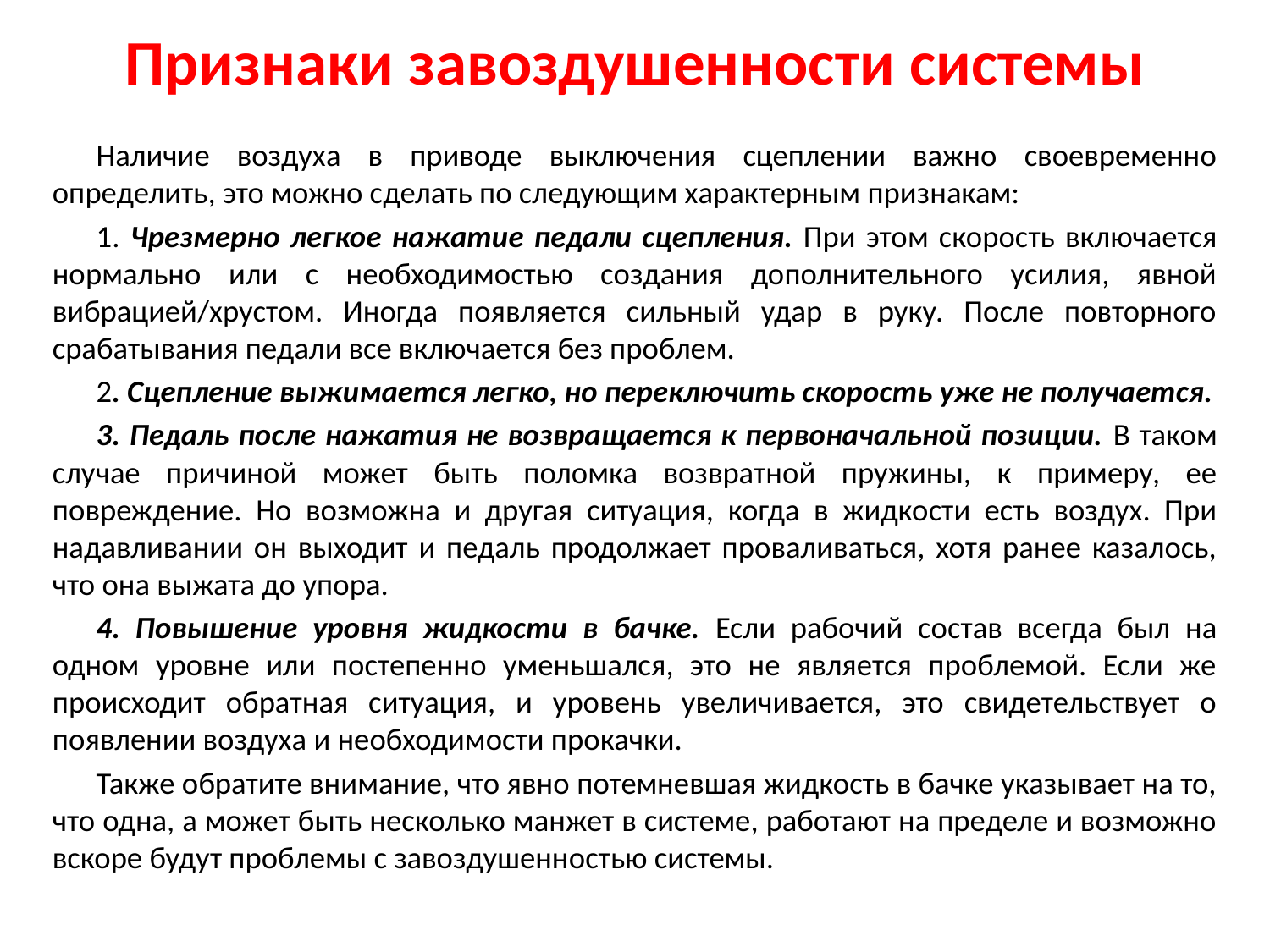

# Признаки завоздушенности системы
Наличие воздуха в приводе выключения сцеплении важно своевременно определить, это можно сделать по следующим характерным признакам:
1. Чрезмерно легкое нажатие педали сцепления. При этом скорость включается нормально или с необходимостью создания дополнительного усилия, явной вибрацией/хрустом. Иногда появляется сильный удар в руку. После повторного срабатывания педали все включается без проблем.
2. Сцепление выжимается легко, но переключить скорость уже не получается.
3. Педаль после нажатия не возвращается к первоначальной позиции. В таком случае причиной может быть поломка возвратной пружины, к примеру, ее повреждение. Но возможна и другая ситуация, когда в жидкости есть воздух. При надавливании он выходит и педаль продолжает проваливаться, хотя ранее казалось, что она выжата до упора.
4. Повышение уровня жидкости в бачке. Если рабочий состав всегда был на одном уровне или постепенно уменьшался, это не является проблемой. Если же происходит обратная ситуация, и уровень увеличивается, это свидетельствует о появлении воздуха и необходимости прокачки.
Также обратите внимание, что явно потемневшая жидкость в бачке указывает на то, что одна, а может быть несколько манжет в системе, работают на пределе и возможно вскоре будут проблемы с завоздушенностью системы.